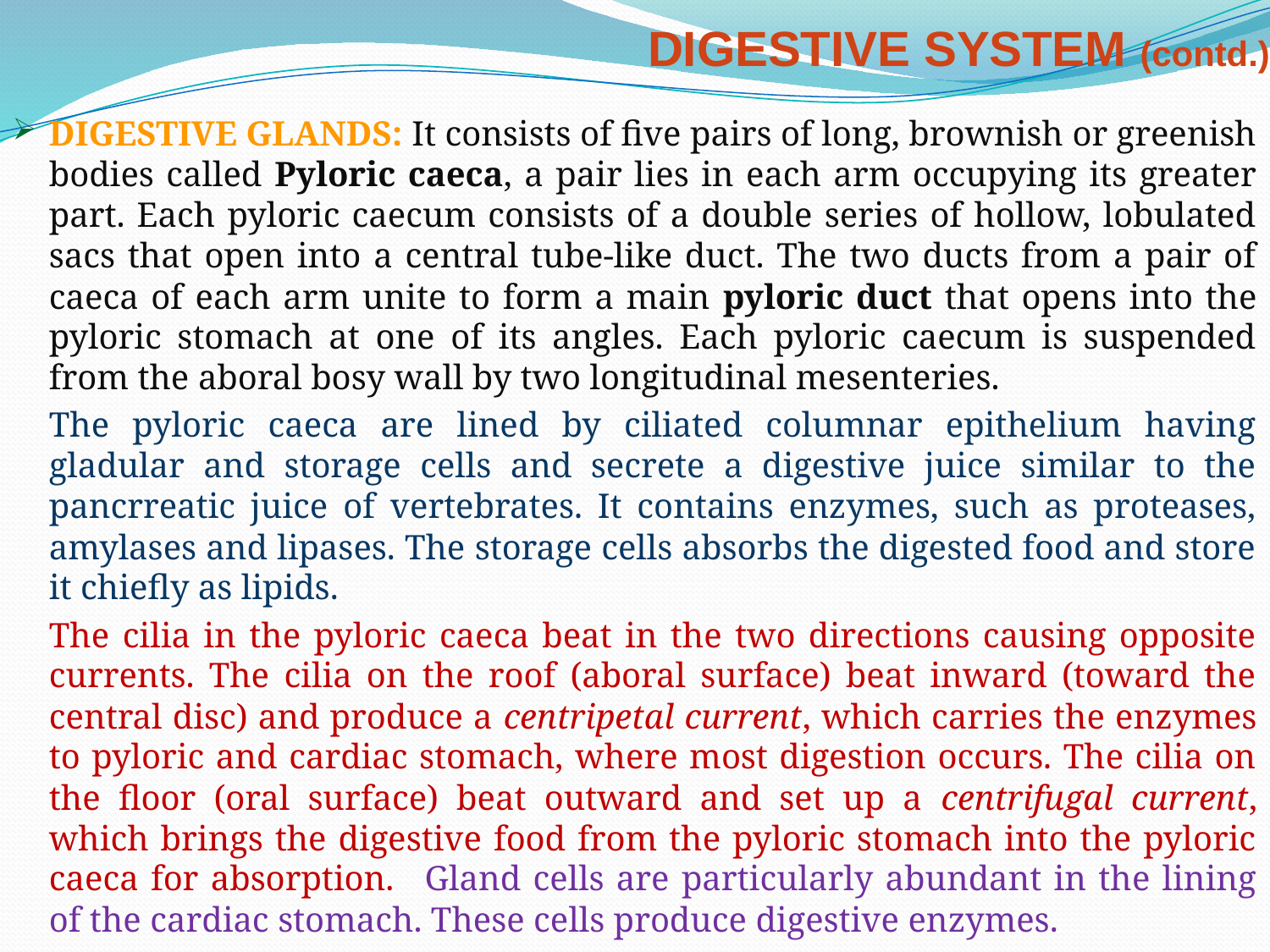

# DIGESTIVE SYSTEM (contd.)
DIGESTIVE GLANDS: It consists of five pairs of long, brownish or greenish bodies called Pyloric caeca, a pair lies in each arm occupying its greater part. Each pyloric caecum consists of a double series of hollow, lobulated sacs that open into a central tube-like duct. The two ducts from a pair of caeca of each arm unite to form a main pyloric duct that opens into the pyloric stomach at one of its angles. Each pyloric caecum is suspended from the aboral bosy wall by two longitudinal mesenteries.
		The pyloric caeca are lined by ciliated columnar epithelium having gladular and storage cells and secrete a digestive juice similar to the pancrreatic juice of vertebrates. It contains enzymes, such as proteases, amylases and lipases. The storage cells absorbs the digested food and store it chiefly as lipids.
		The cilia in the pyloric caeca beat in the two directions causing opposite currents. The cilia on the roof (aboral surface) beat inward (toward the central disc) and produce a centripetal current, which carries the enzymes to pyloric and cardiac stomach, where most digestion occurs. The cilia on the floor (oral surface) beat outward and set up a centrifugal current, which brings the digestive food from the pyloric stomach into the pyloric caeca for absorption. 	Gland cells are particularly abundant in the lining of the cardiac stomach. These cells produce digestive enzymes.